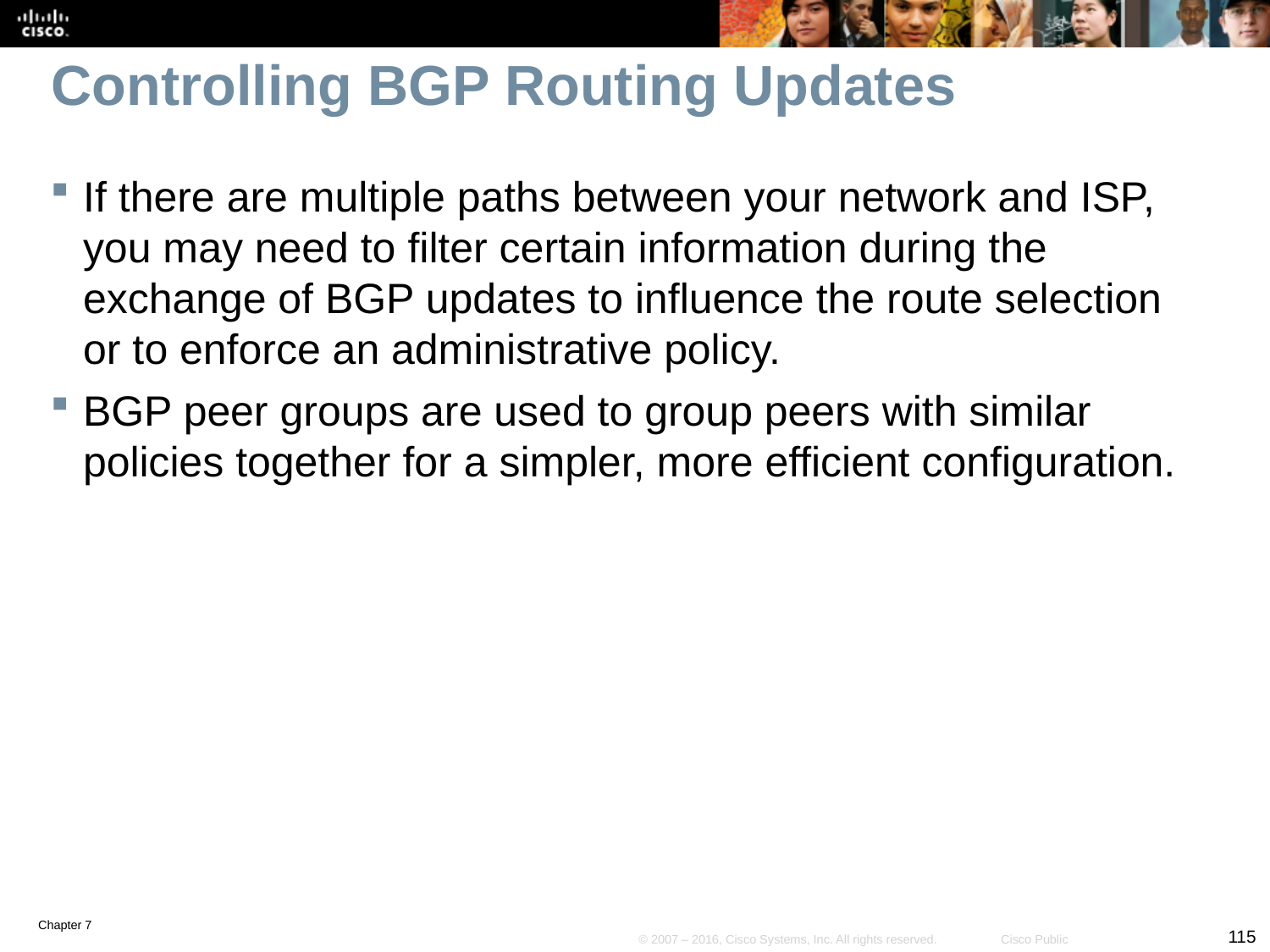

# Controlling BGP Routing Updates
If there are multiple paths between your network and ISP, you may need to filter certain information during the exchange of BGP updates to influence the route selection or to enforce an administrative policy.
BGP peer groups are used to group peers with similar policies together for a simpler, more efficient configuration.